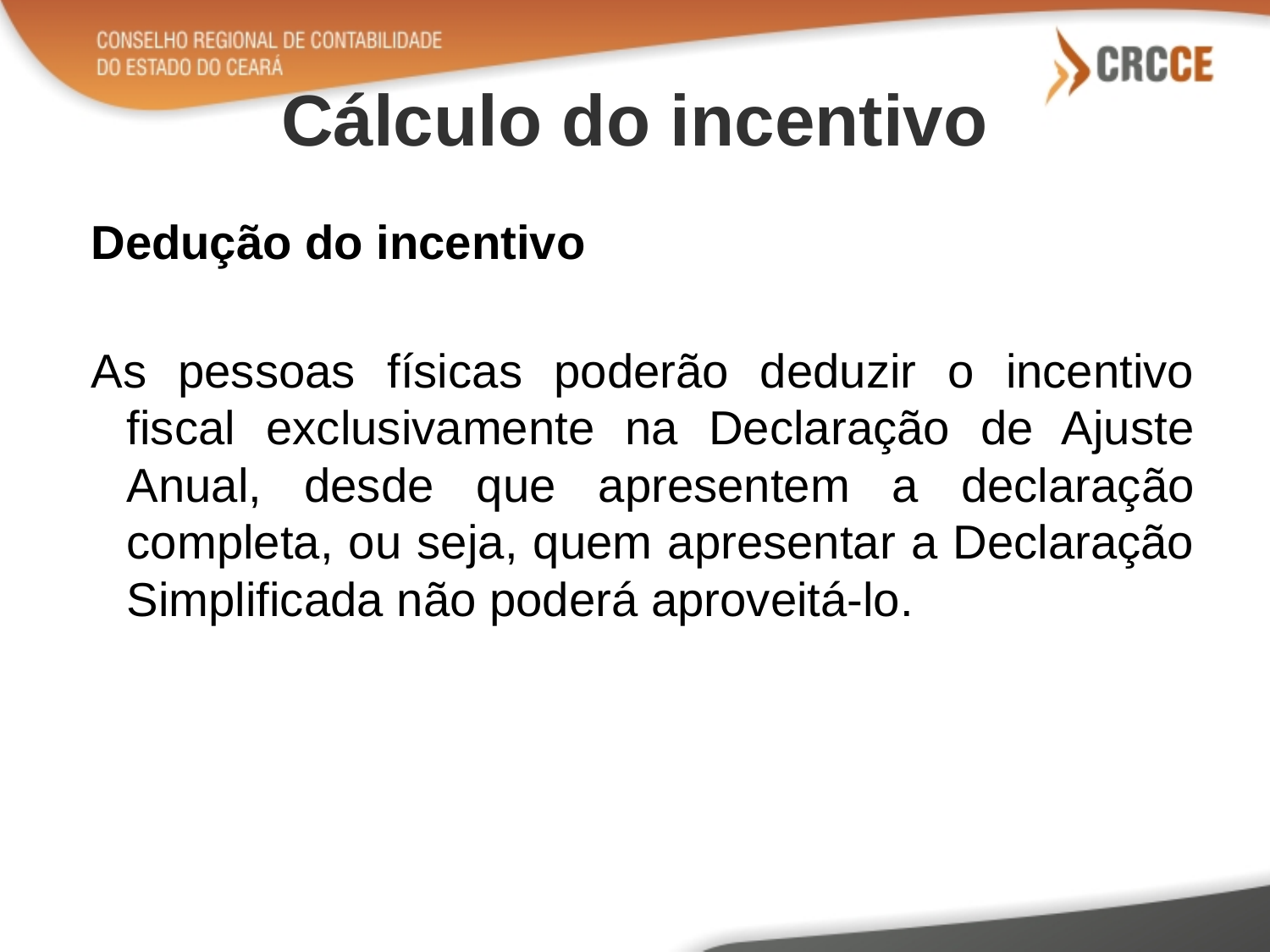

# Cálculo do incentivo
Dedução do incentivo

As pessoas físicas poderão deduzir o incentivo fiscal exclusivamente na Declaração de Ajuste Anual, desde que apresentem a declaração completa, ou seja, quem apresentar a Declaração Simplificada não poderá aproveitá-lo.